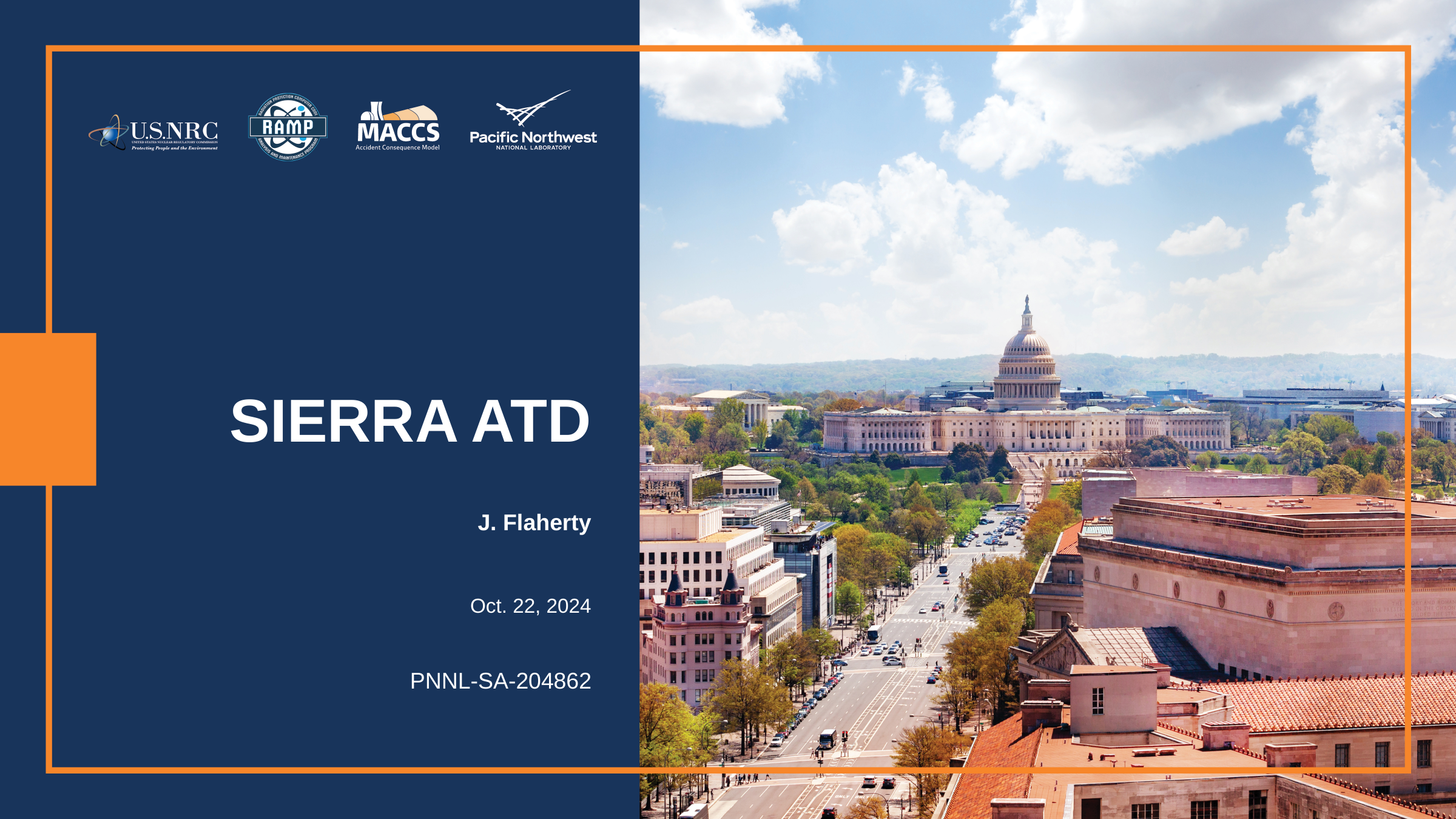

# SIERRA ATD
J. Flaherty
Oct. 22, 2024

PNNL-SA-204862